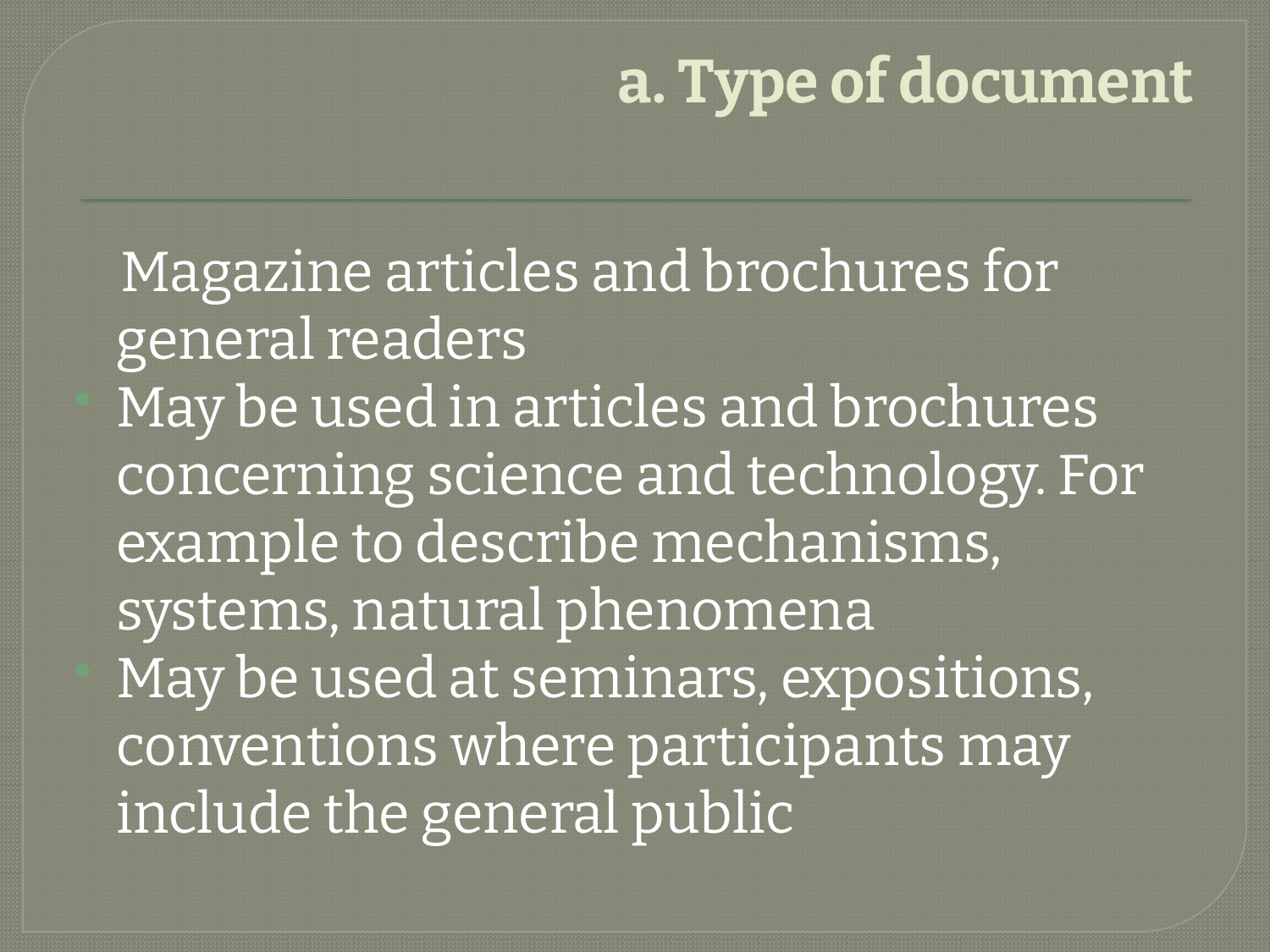

# a. Type of document
    Magazine articles and brochures for general readers
May be used in articles and brochures concerning science and technology. For example to describe mechanisms, systems, natural phenomena
May be used at seminars, expositions, conventions where participants may include the general public